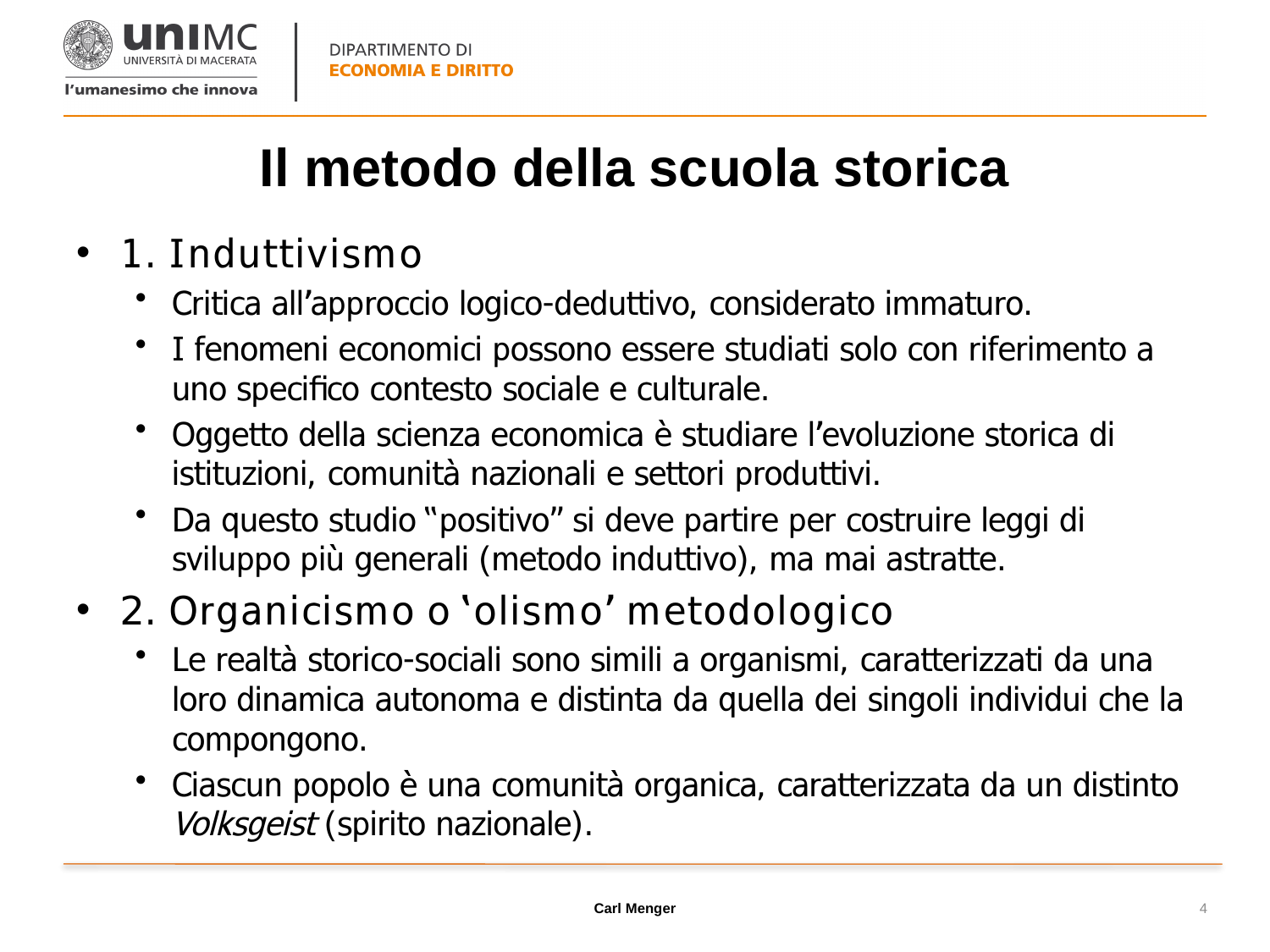

# Il metodo della scuola storica
1. Induttivismo
Critica all’approccio logico-deduttivo, considerato immaturo.
I fenomeni economici possono essere studiati solo con riferimento a uno specifico contesto sociale e culturale.
Oggetto della scienza economica è studiare l’evoluzione storica di istituzioni, comunità nazionali e settori produttivi.
Da questo studio “positivo” si deve partire per costruire leggi di sviluppo più generali (metodo induttivo), ma mai astratte.
2. Organicismo o ‘olismo’ metodologico
Le realtà storico-sociali sono simili a organismi, caratterizzati da una loro dinamica autonoma e distinta da quella dei singoli individui che la compongono.
Ciascun popolo è una comunità organica, caratterizzata da un distinto Volksgeist (spirito nazionale).

Carl Menger
4